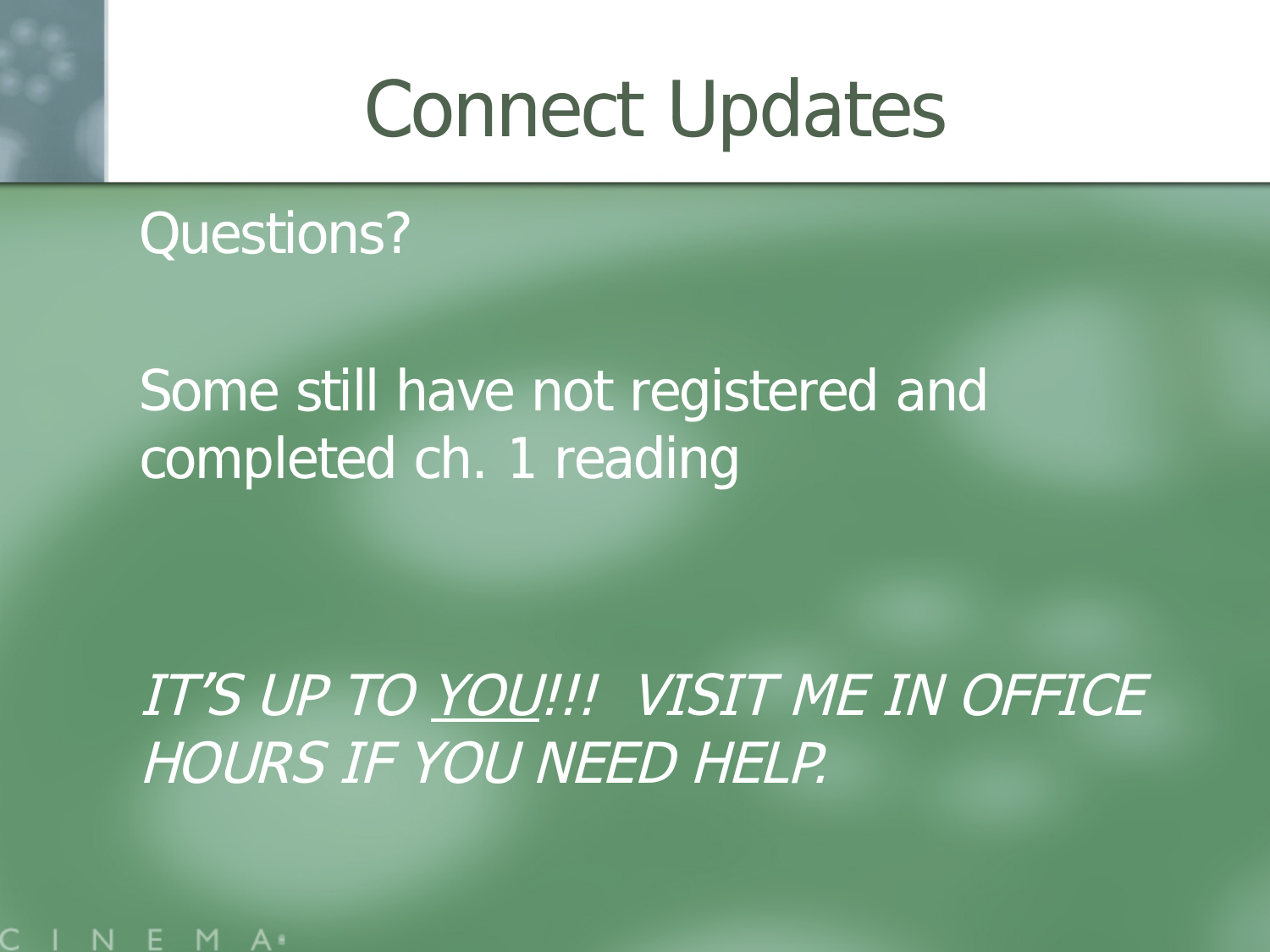

# Connect Updates
Questions?

Some still have not registered and completed ch. 1 reading

IT’S UP TO YOU!!!  VISIT ME IN OFFICE HOURS IF YOU NEED HELP.